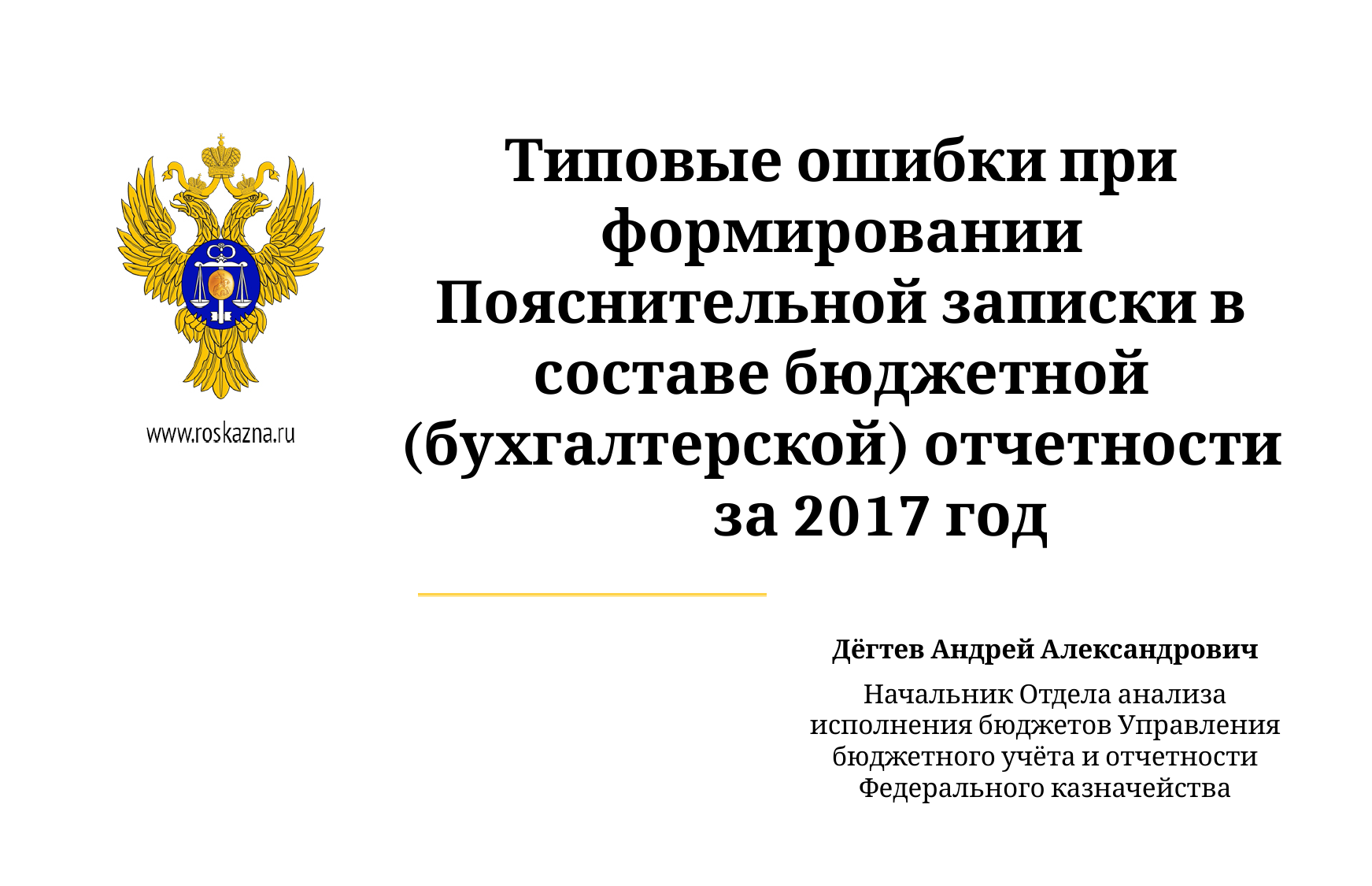

Типовые ошибки при формировании Пояснительной записки в составе бюджетной (бухгалтерской) отчетности       за 2017 год
Дёгтев Андрей Александрович
Начальник Отдела анализа исполнения бюджетов Управления бюджетного учёта и отчетности Федерального казначейства